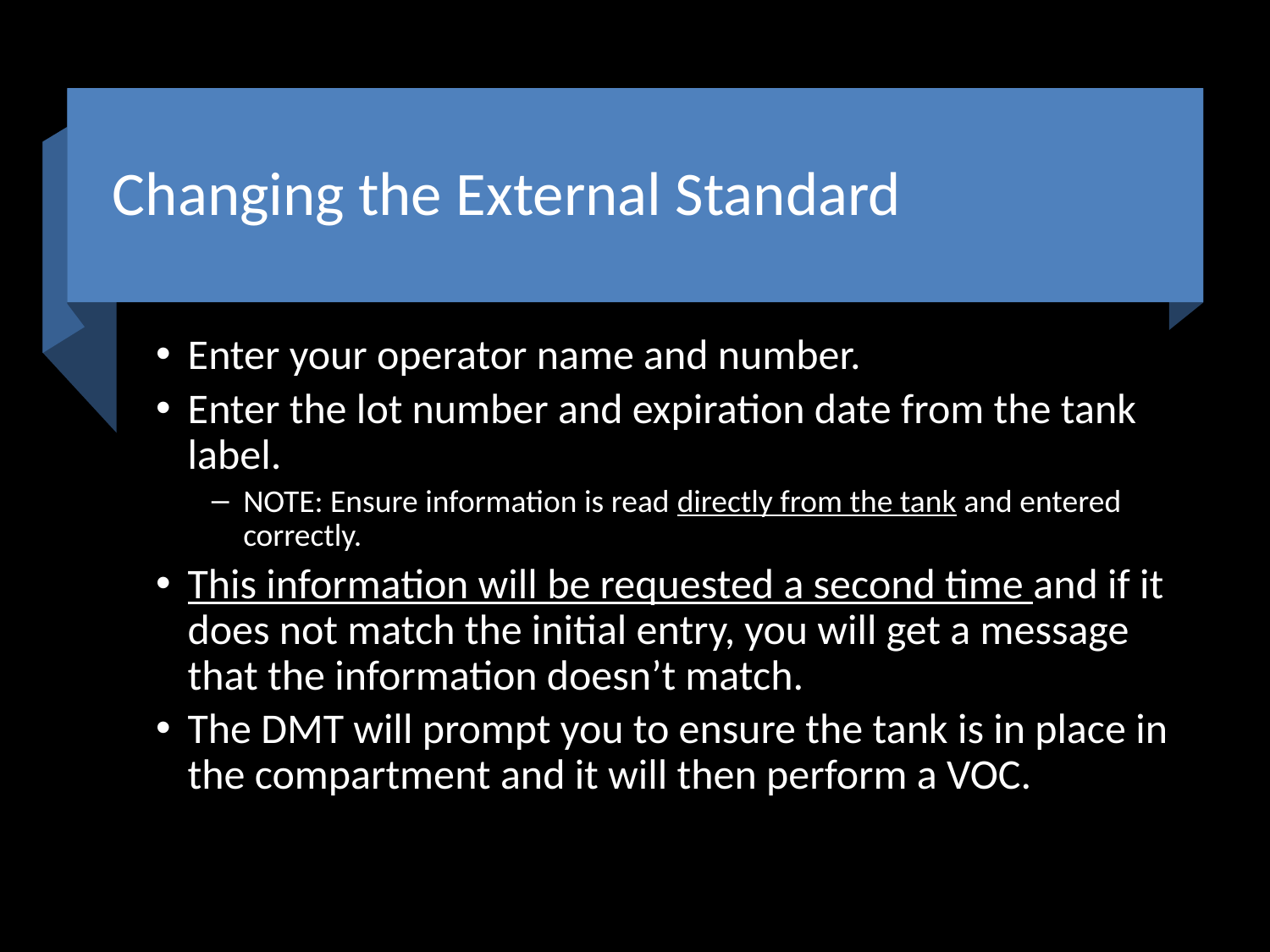

Changing the External Standard

Enter your operator name and number.
Enter the lot number and expiration date from the tank label.
NOTE: Ensure information is read directly from the tank and entered correctly.
This information will be requested a second time and if it does not match the initial entry, you will get a message that the information doesn’t match.
The DMT will prompt you to ensure the tank is in place in the compartment and it will then perform a VOC.

Approved and Issued: 2025.10.01